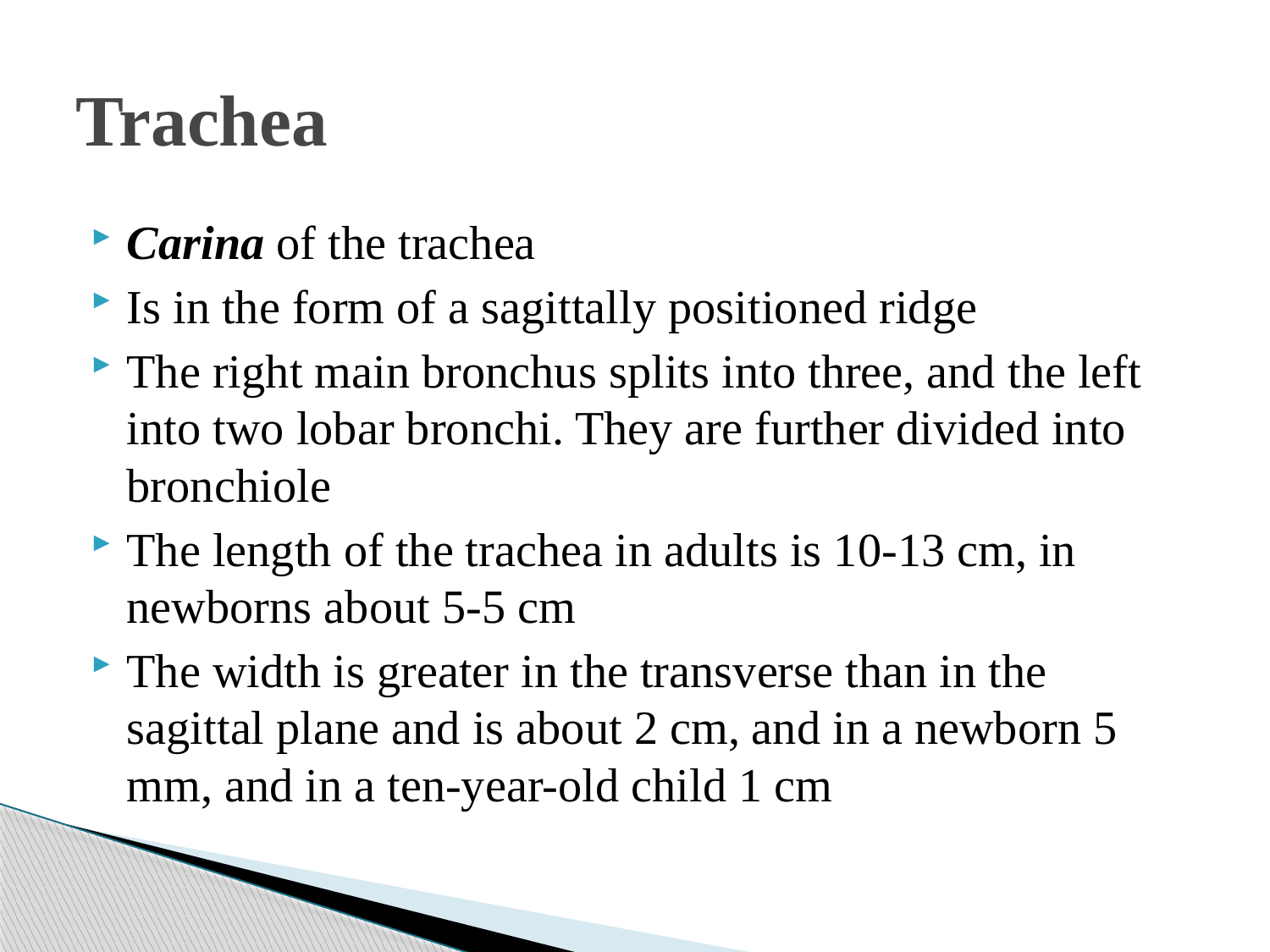

# Trachea
Carina of the trachea
Is in the form of a sagittally positioned ridge
The right main bronchus splits into three, and the left into two lobar bronchi. They are further divided into bronchiole
The length of the trachea in adults is 10-13 cm, in newborns about 5-5 cm
The width is greater in the transverse than in the sagittal plane and is about 2 cm, and in a newborn 5 mm, and in a ten-year-old child 1 cm